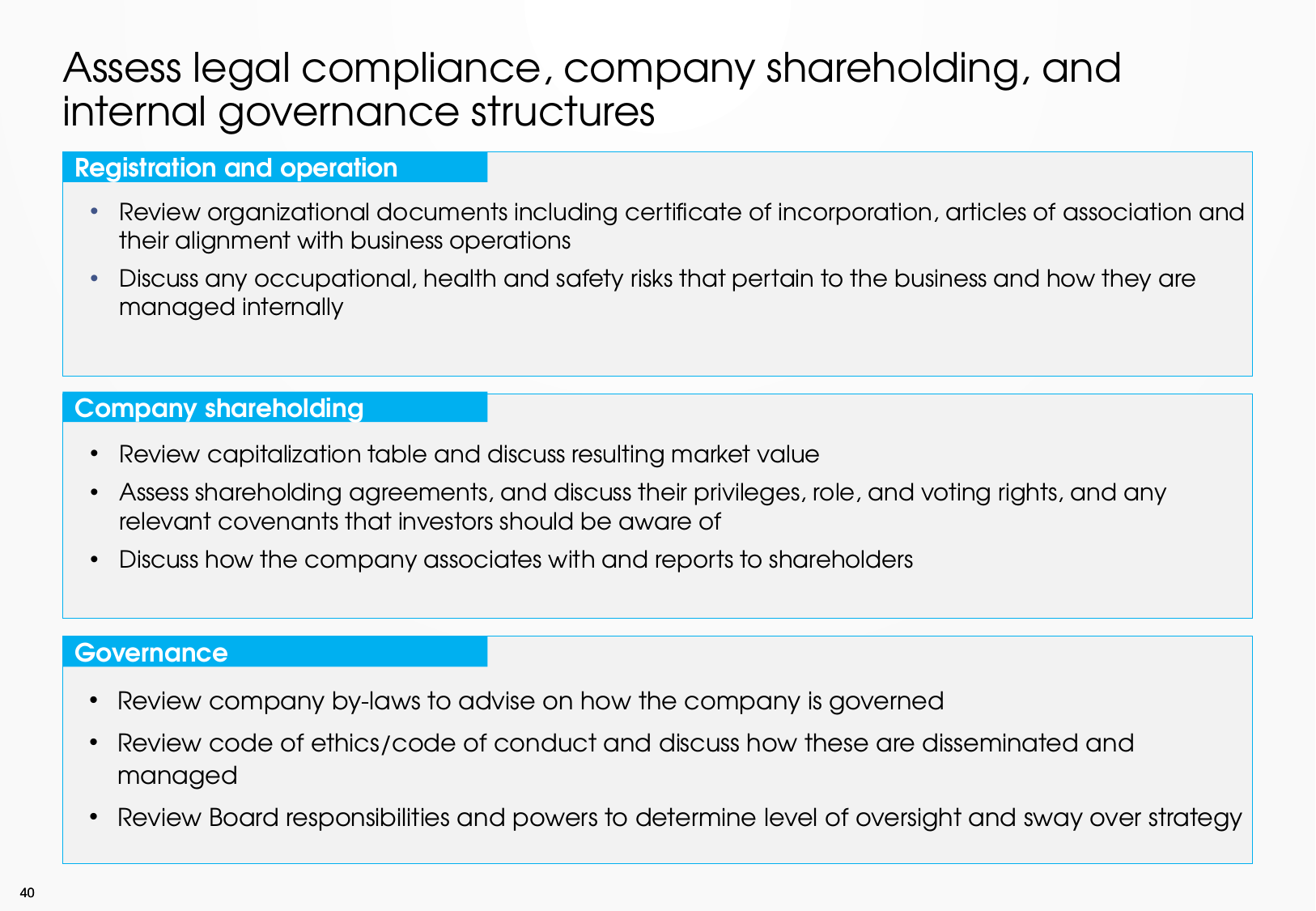

# Assess legal compliance, company shareholding, and internal governance structures

Review organizational documents including certificate of incorporation, articles of association and their alignment with business operations
Discuss any occupational, health and safety risks that pertain to the business and how they are managed internally

Registration and operation
Company shareholding

Review capitalization table and discuss resulting market value
Assess shareholding agreements, and discuss their privileges, role, and voting rights, and any relevant covenants that investors should be aware of
Discuss how the company associates with and reports to shareholders

Review company by-laws to advise on how the company is governed
Review code of ethics/code of conduct and discuss how these are disseminated and managed
Review Board responsibilities and powers to determine level of oversight and sway over strategy
Governance

40